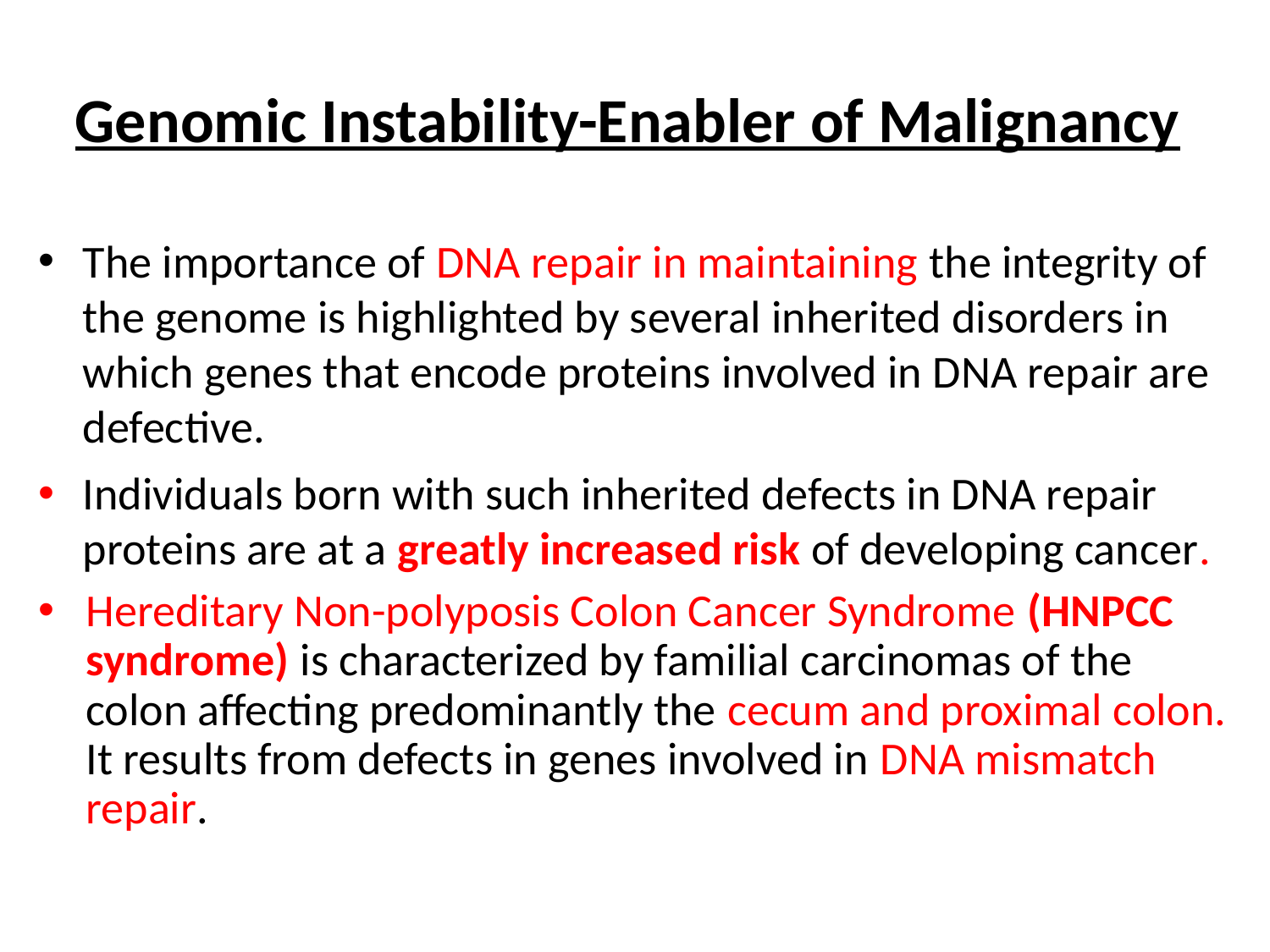

Genomic Instability-Enabler of Malignancy
The importance of DNA repair in maintaining the integrity of the genome is highlighted by several inherited disorders in which genes that encode proteins involved in DNA repair are defective.
Individuals born with such inherited defects in DNA repair proteins are at a greatly increased risk of developing cancer.
Hereditary Non-polyposis Colon Cancer Syndrome (HNPCC syndrome) is characterized by familial carcinomas of the colon affecting predominantly the cecum and proximal colon. It results from defects in genes involved in DNA mismatch repair.